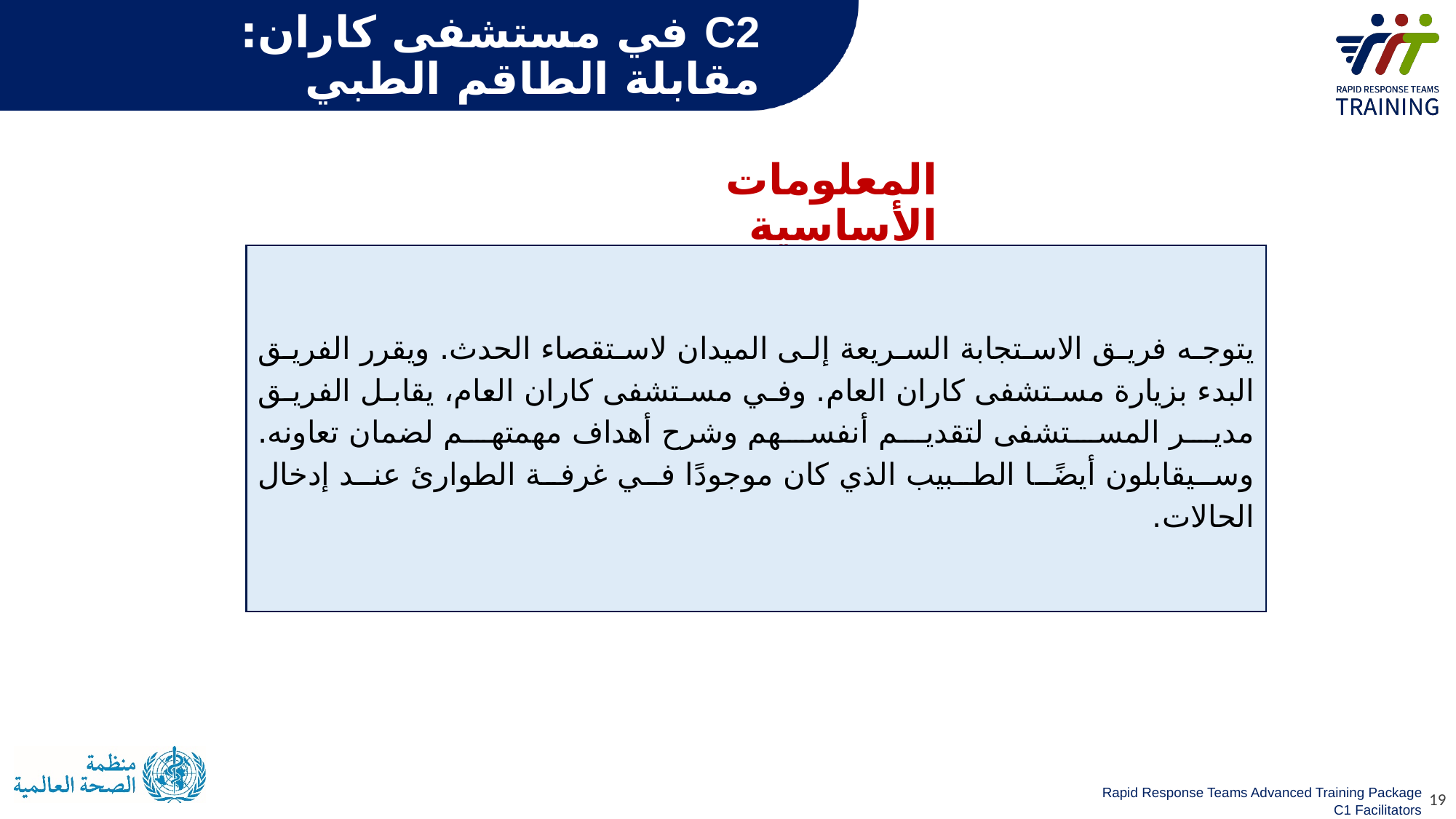

# C2 في مستشفى كاران: مقابلة الطاقم الطبي
المعلومات الأساسية

يتوجه فريق الاستجابة السريعة إلى الميدان لاستقصاء الحدث. ويقرر الفريق البدء بزيارة مستشفى كاران العام. وفي مستشفى كاران العام، يقابل الفريق مدير المستشفى لتقديم أنفسهم وشرح أهداف مهمتهم لضمان تعاونه. وسيقابلون أيضًا الطبيب الذي كان موجودًا في غرفة الطوارئ عند إدخال الحالات.